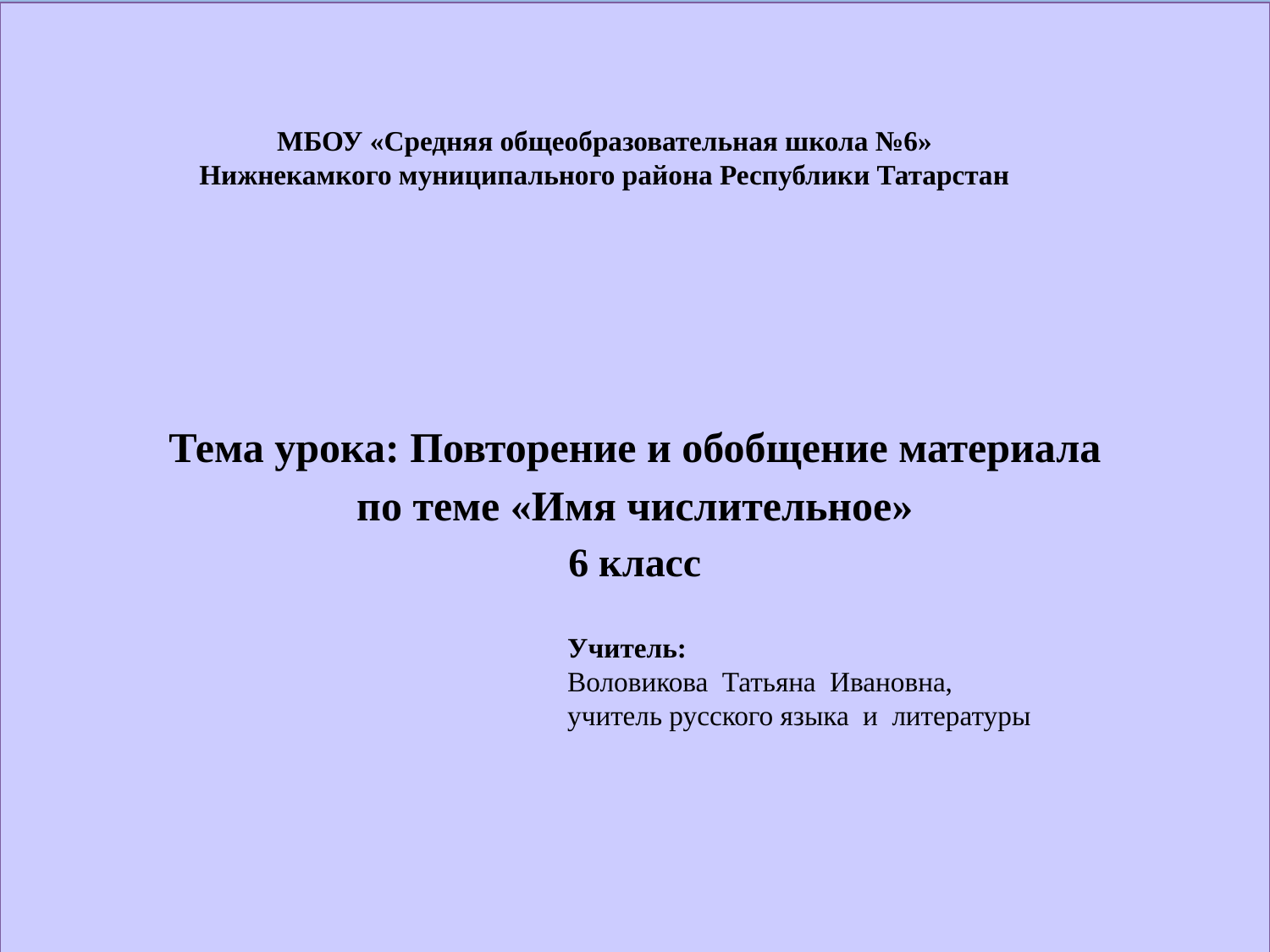

МБОУ «Средняя общеобразовательная школа №6»
Нижнекамкого муниципального района Республики Татарстан

#
Тема урока: Повторение и обобщение материала
по теме «Имя числительное»
6 класс

Учитель:
Воловикова  Татьяна  Ивановна,
учитель русского языка  и  литературы